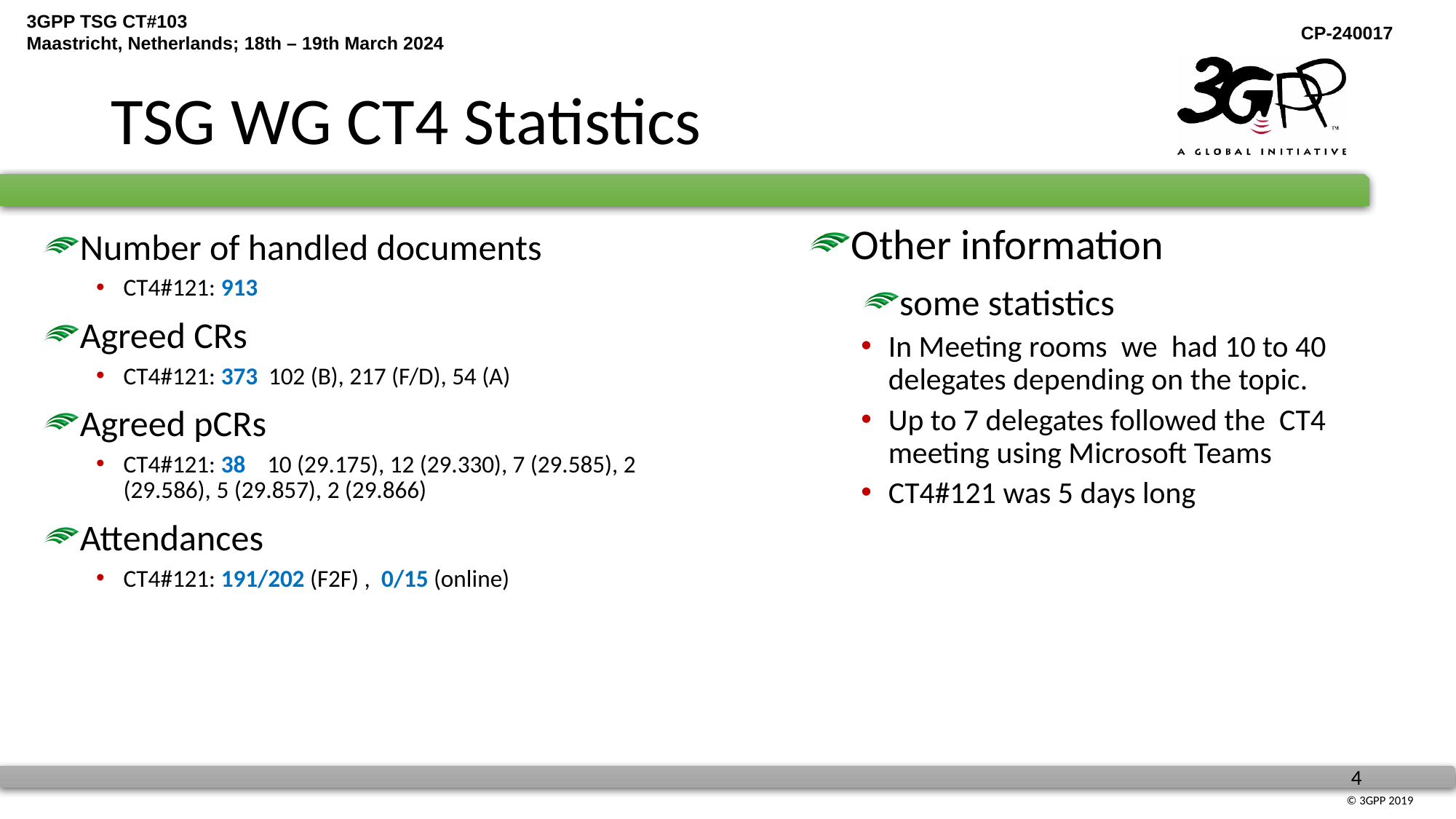

# TSG WG CT4 Statistics
Other information
some statistics
In Meeting rooms  we  had 10 to 40 delegates depending on the topic.
Up to 7 delegates followed the  CT4 meeting using Microsoft Teams
CT4#121 was 5 days long

Number of handled documents
CT4#121: 913
Agreed CRs
CT4#121: 373  102 (B), 217 (F/D), 54 (A)
Agreed pCRs
CT4#121: 38    10 (29.175), 12 (29.330), 7 (29.585), 2 (29.586), 5 (29.857), 2 (29.866)
Attendances
CT4#121: 191/202 (F2F) ,  0/15 (online)